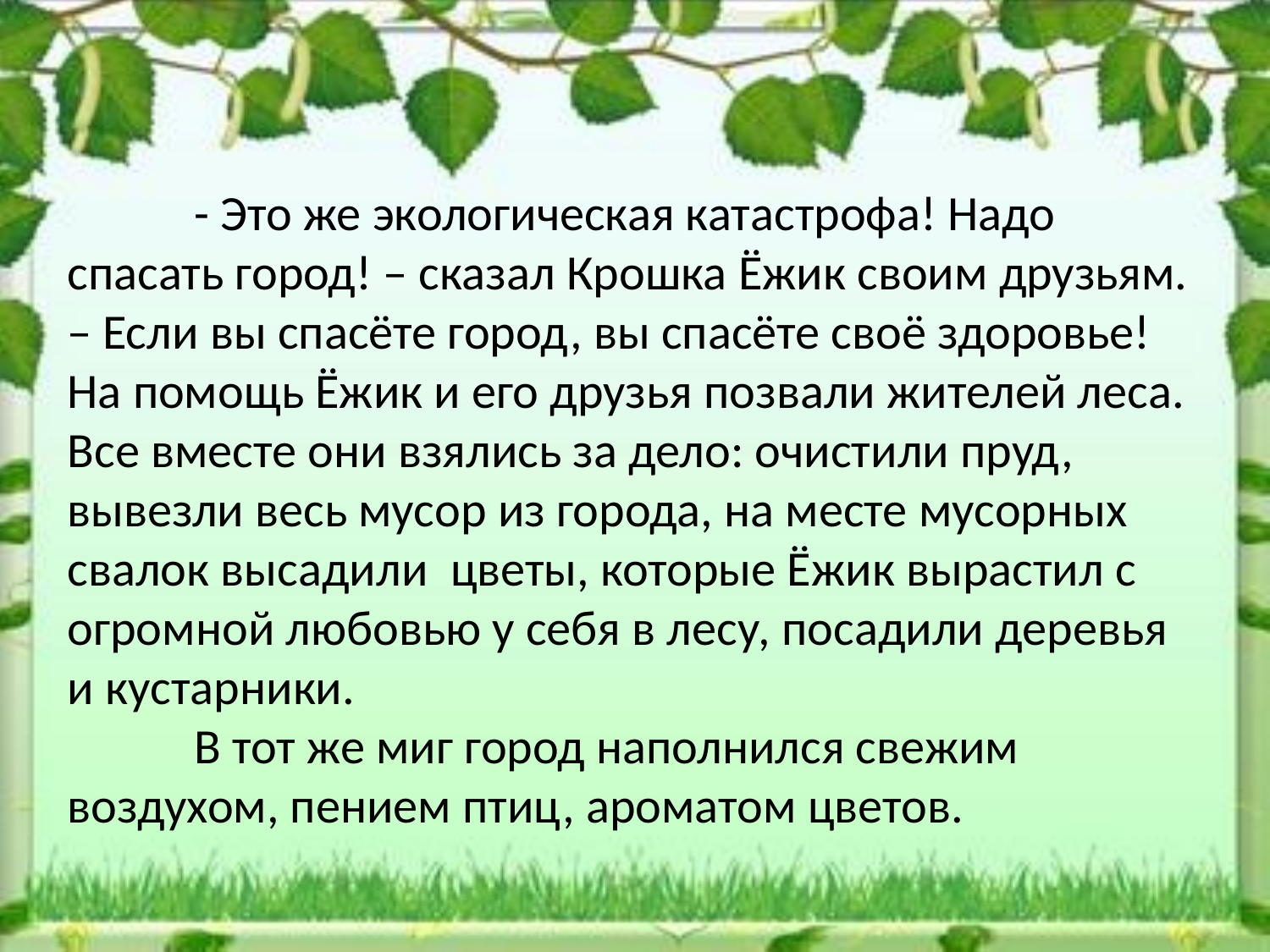

- Это же экологическая катастрофа! Надо спасать город! – сказал Крошка Ёжик своим друзьям. – Если вы спасёте город, вы спасёте своё здоровье!
На помощь Ёжик и его друзья позвали жителей леса. Все вместе они взялись за дело: очистили пруд, вывезли весь мусор из города, на месте мусорных свалок высадили  цветы, которые Ёжик вырастил с огромной любовью у себя в лесу, посадили деревья и кустарники.
	В тот же миг город наполнился свежим воздухом, пением птиц, ароматом цветов.